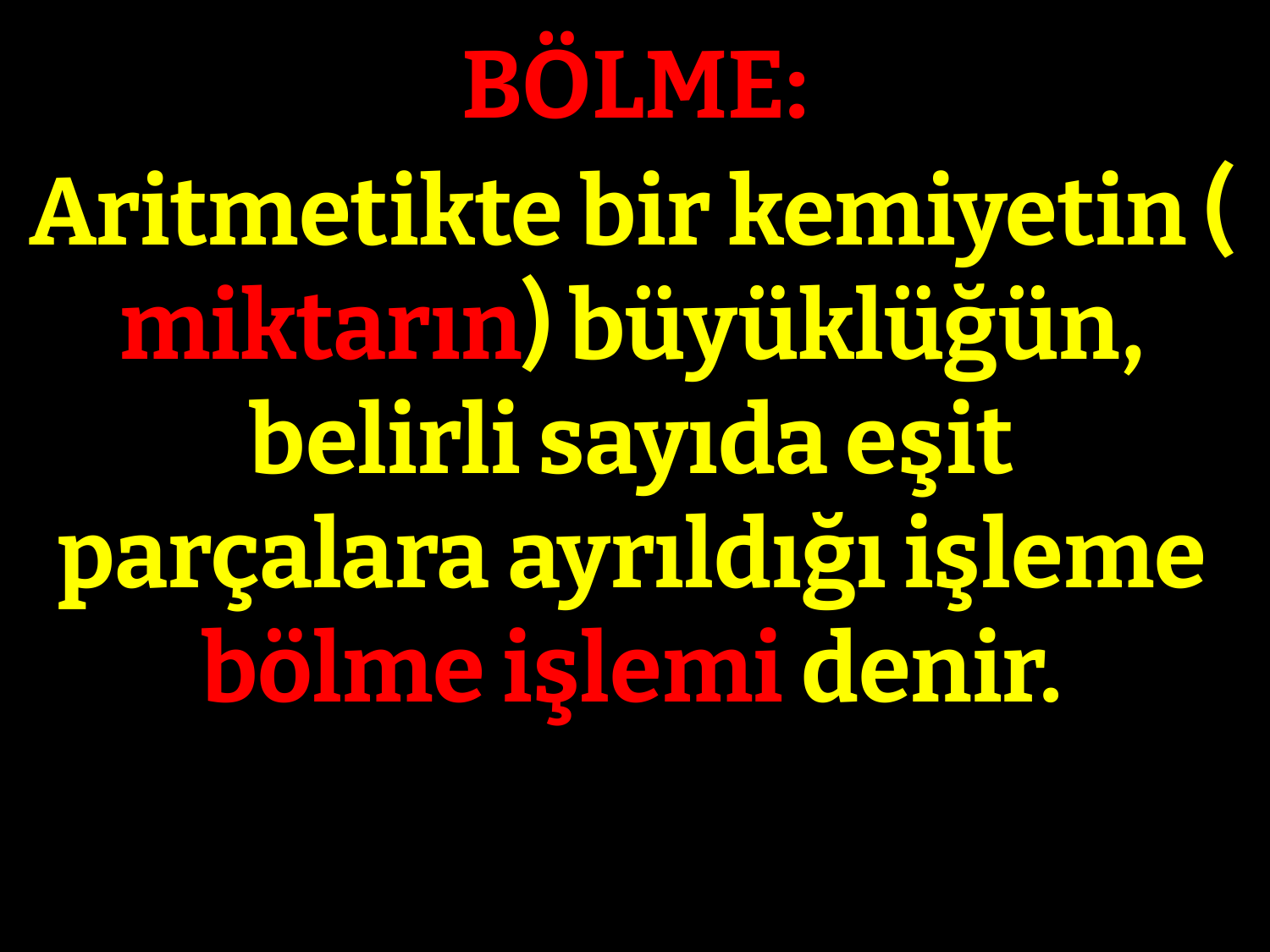

BÖLME:
Aritmetikte bir kemiyetin ( miktarın) büyüklüğün, belirli sayıda eşit parçalara ayrıldığı işleme bölme işlemi denir.
#